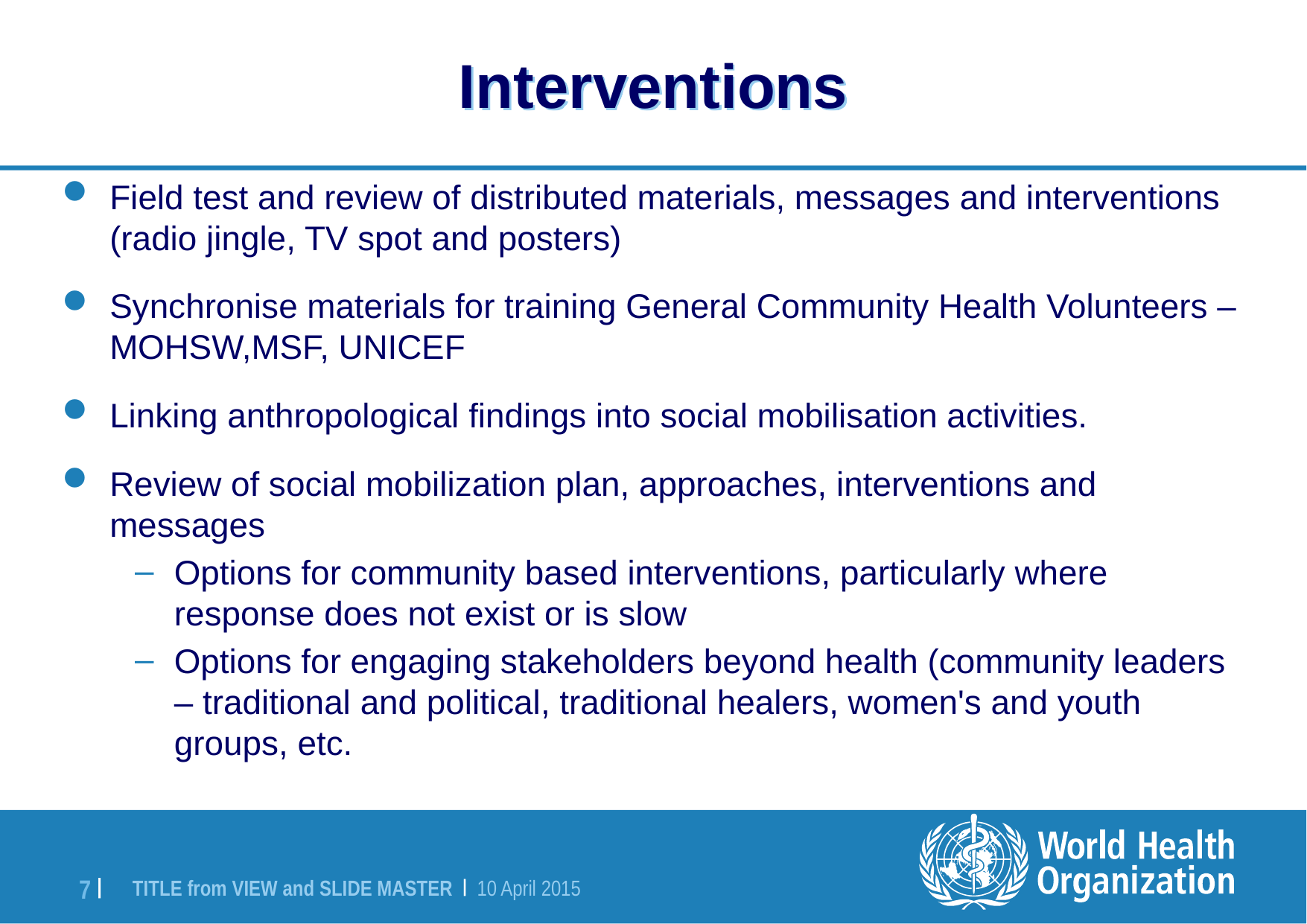

# Interventions
Field test and review of distributed materials, messages and interventions (radio jingle, TV spot and posters)
Synchronise materials for training General Community Health Volunteers – MOHSW,MSF, UNICEF
Linking anthropological findings into social mobilisation activities.
Review of social mobilization plan, approaches, interventions and messages
Options for community based interventions, particularly where response does not exist or is slow
Options for engaging stakeholders beyond health (community leaders – traditional and political, traditional healers, women's and youth groups, etc.